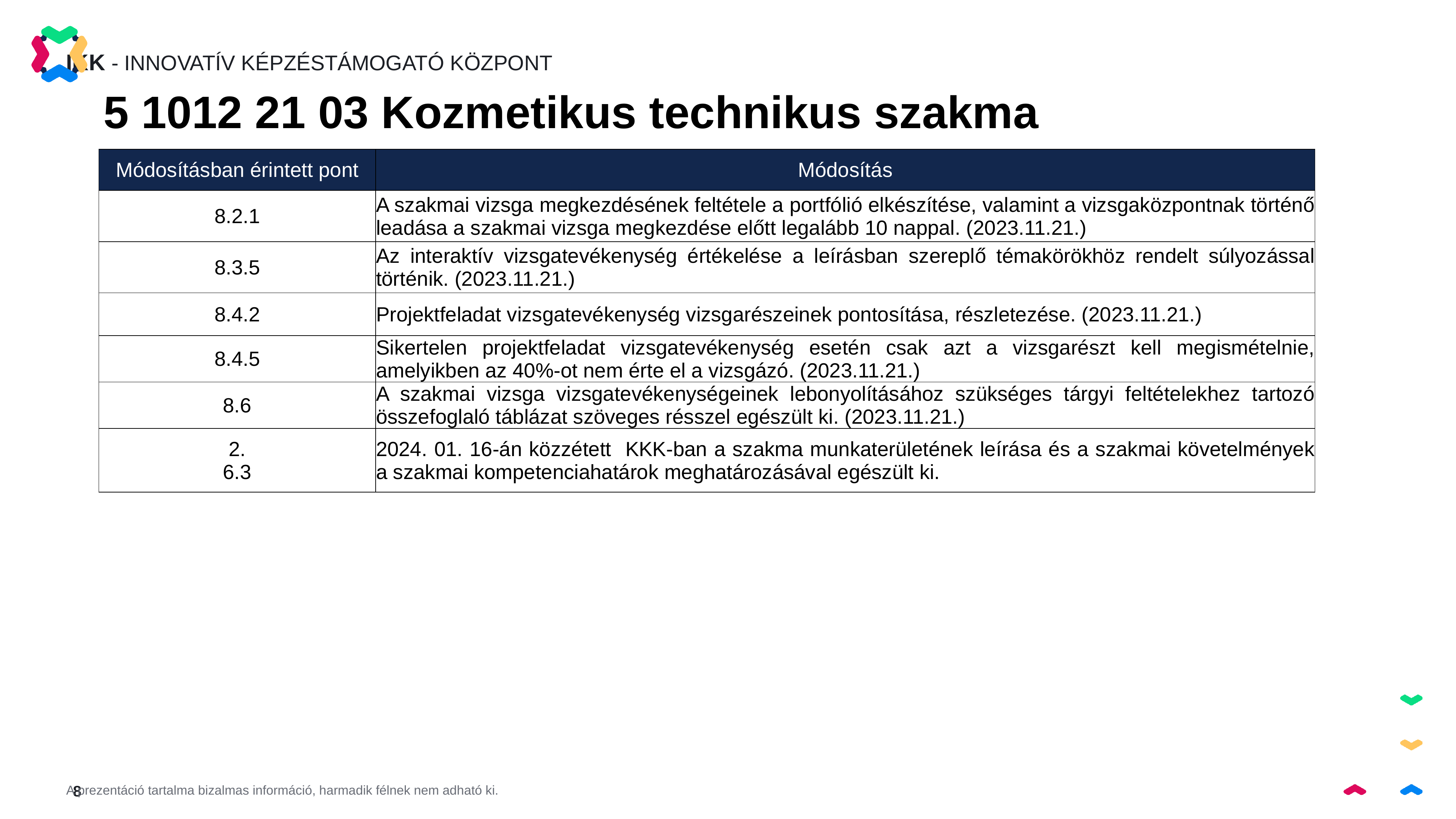

5 1012 21 03 Kozmetikus technikus szakma
| Módosításban érintett pont | Módosítás |
| --- | --- |
| 8.2.1 | A szakmai vizsga megkezdésének feltétele a portfólió elkészítése, valamint a vizsgaközpontnak történő leadása a szakmai vizsga megkezdése előtt legalább 10 nappal. (2023.11.21.) |
| 8.3.5 | Az interaktív vizsgatevékenység értékelése a leírásban szereplő témakörökhöz rendelt súlyozással történik. (2023.11.21.) |
| 8.4.2 | Projektfeladat vizsgatevékenység vizsgarészeinek pontosítása, részletezése. (2023.11.21.) |
| 8.4.5 | Sikertelen projektfeladat vizsgatevékenység esetén csak azt a vizsgarészt kell megismételnie, amelyikben az 40%-ot nem érte el a vizsgázó. (2023.11.21.) |
| 8.6 | A szakmai vizsga vizsgatevékenységeinek lebonyolításához szükséges tárgyi feltételekhez tartozó összefoglaló táblázat szöveges résszel egészült ki. (2023.11.21.) |
| 2. 6.3 | 2024. 01. 16-án közzétett KKK-ban a szakma munkaterületének leírása és a szakmai követelmények a szakmai kompetenciahatárok meghatározásával egészült ki. |